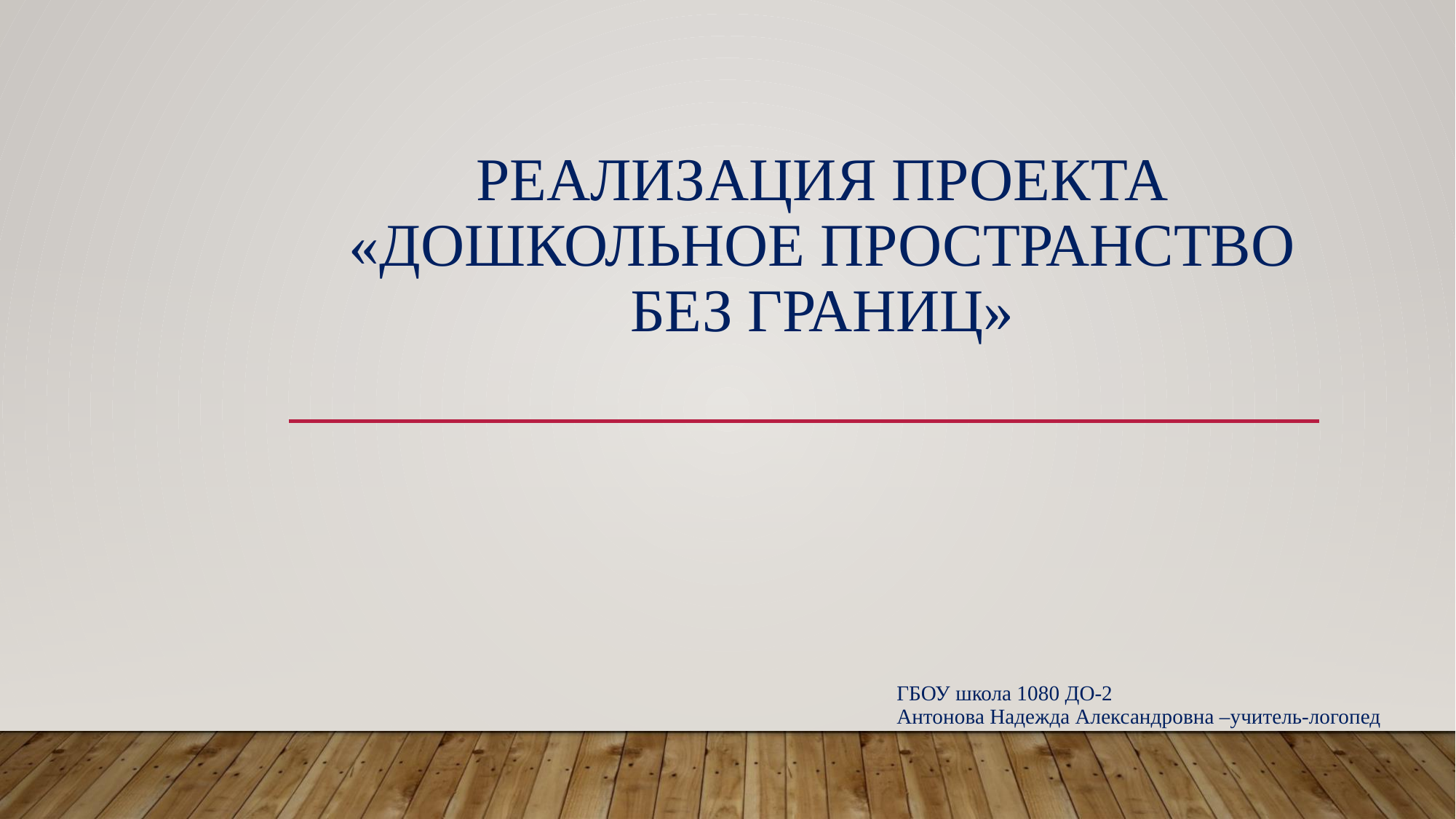

Реализация проекта
 «Дошкольное пространство
без границ»
# ГБОУ школа 1080 ДО-2 Антонова Надежда Александровна –учитель-логопед